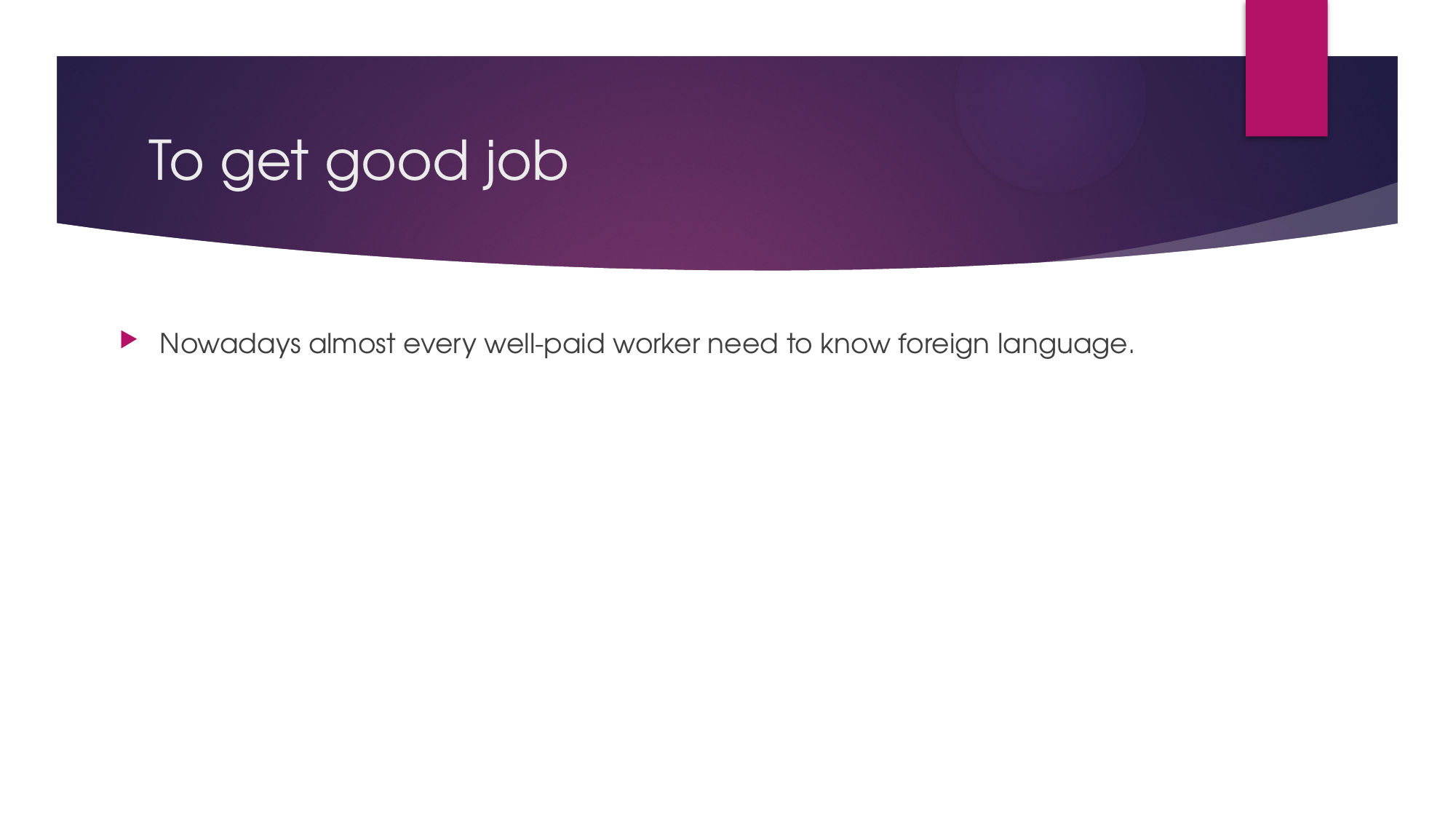

# To get good job
Nowadays almost every well-paid worker need to know foreign language.